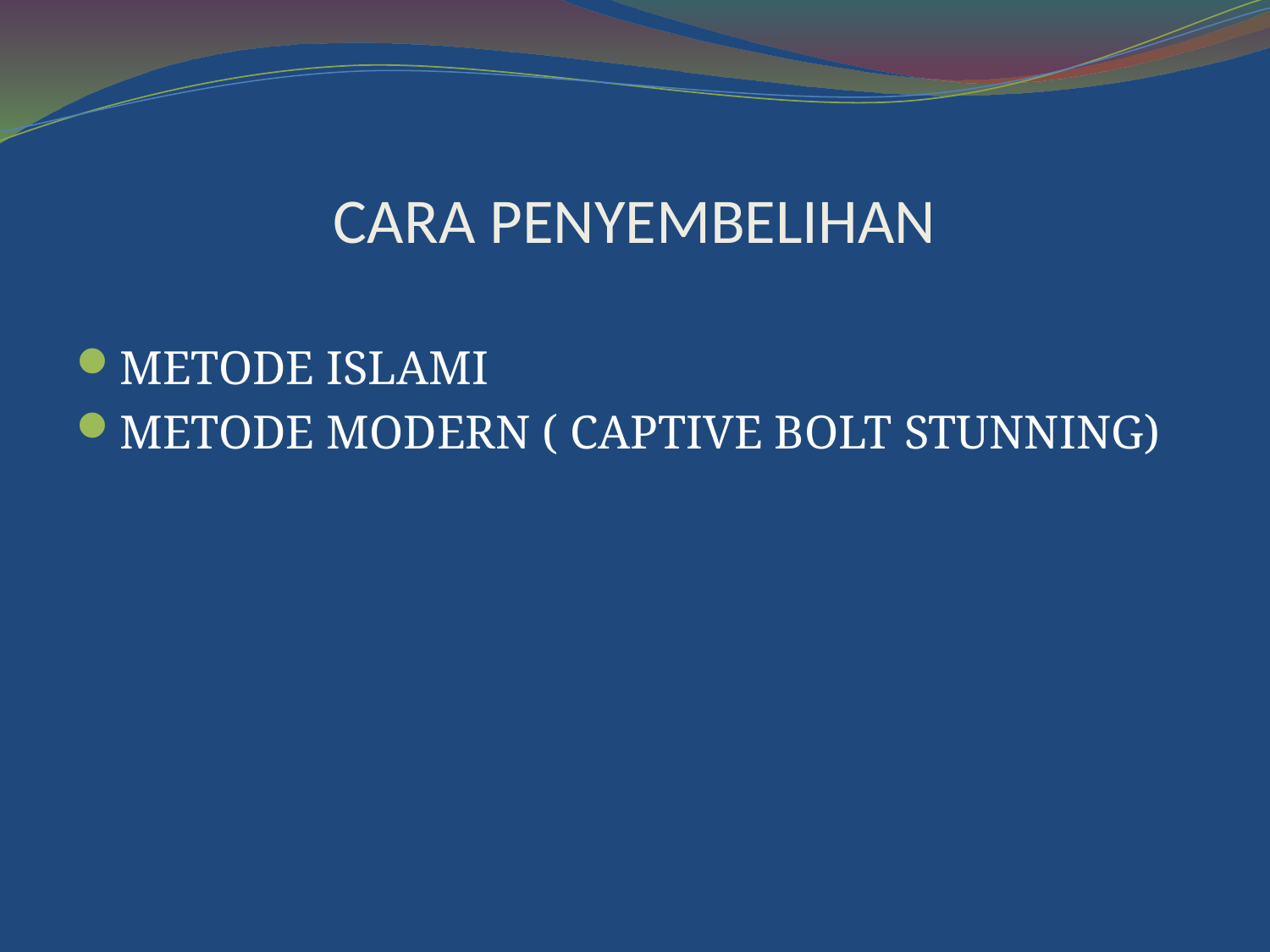

# CARA PENYEMBELIHAN

METODE ISLAMI
METODE MODERN ( CAPTIVE BOLT STUNNING)